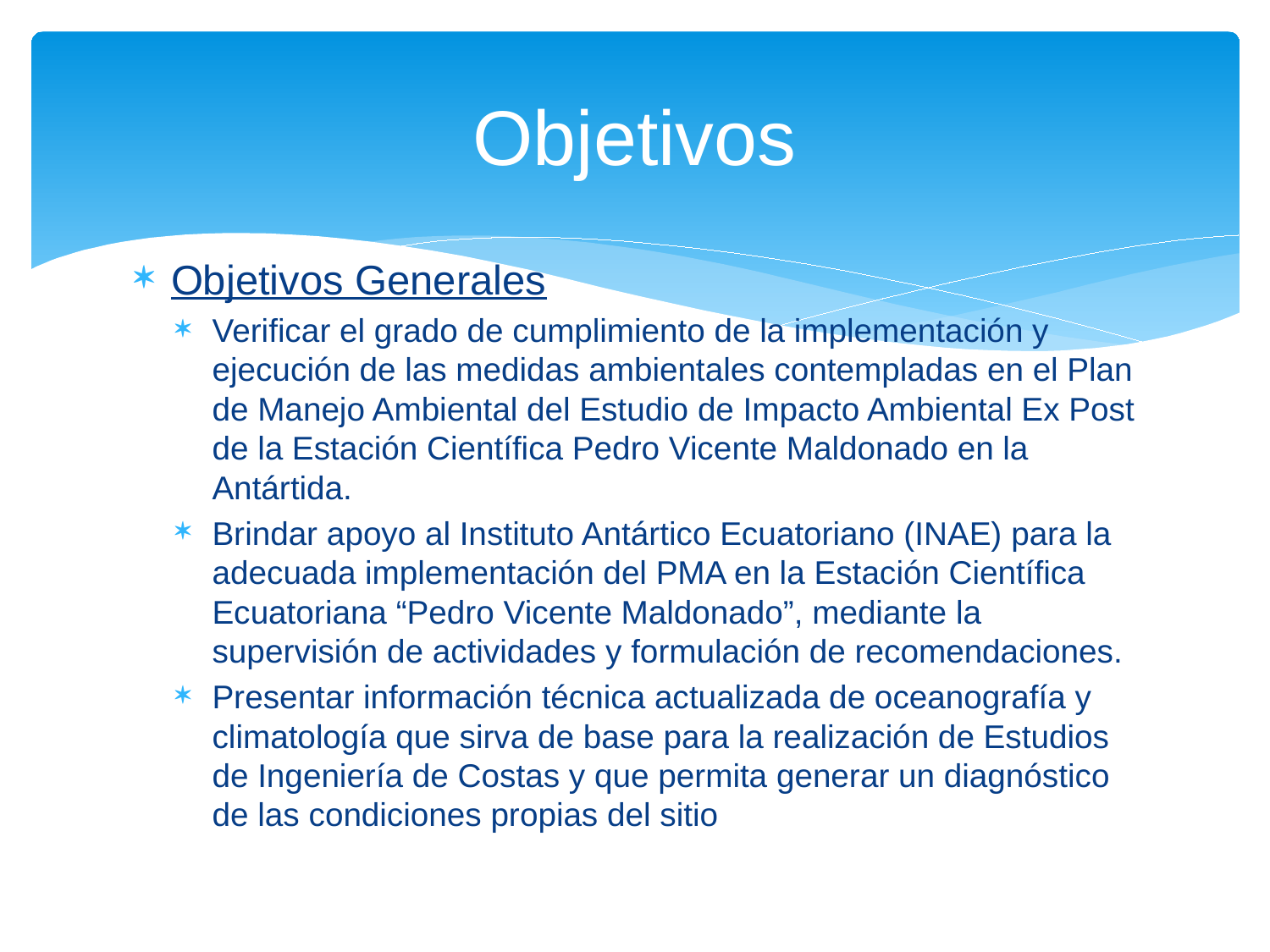

# Objetivos
Objetivos Generales
Verificar el grado de cumplimiento de la implementación y ejecución de las medidas ambientales contempladas en el Plan de Manejo Ambiental del Estudio de Impacto Ambiental Ex Post de la Estación Científica Pedro Vicente Maldonado en la Antártida.
Brindar apoyo al Instituto Antártico Ecuatoriano (INAE) para la adecuada implementación del PMA en la Estación Científica Ecuatoriana “Pedro Vicente Maldonado”, mediante la supervisión de actividades y formulación de recomendaciones.
Presentar información técnica actualizada de oceanografía y climatología que sirva de base para la realización de Estudios de Ingeniería de Costas y que permita generar un diagnóstico de las condiciones propias del sitio